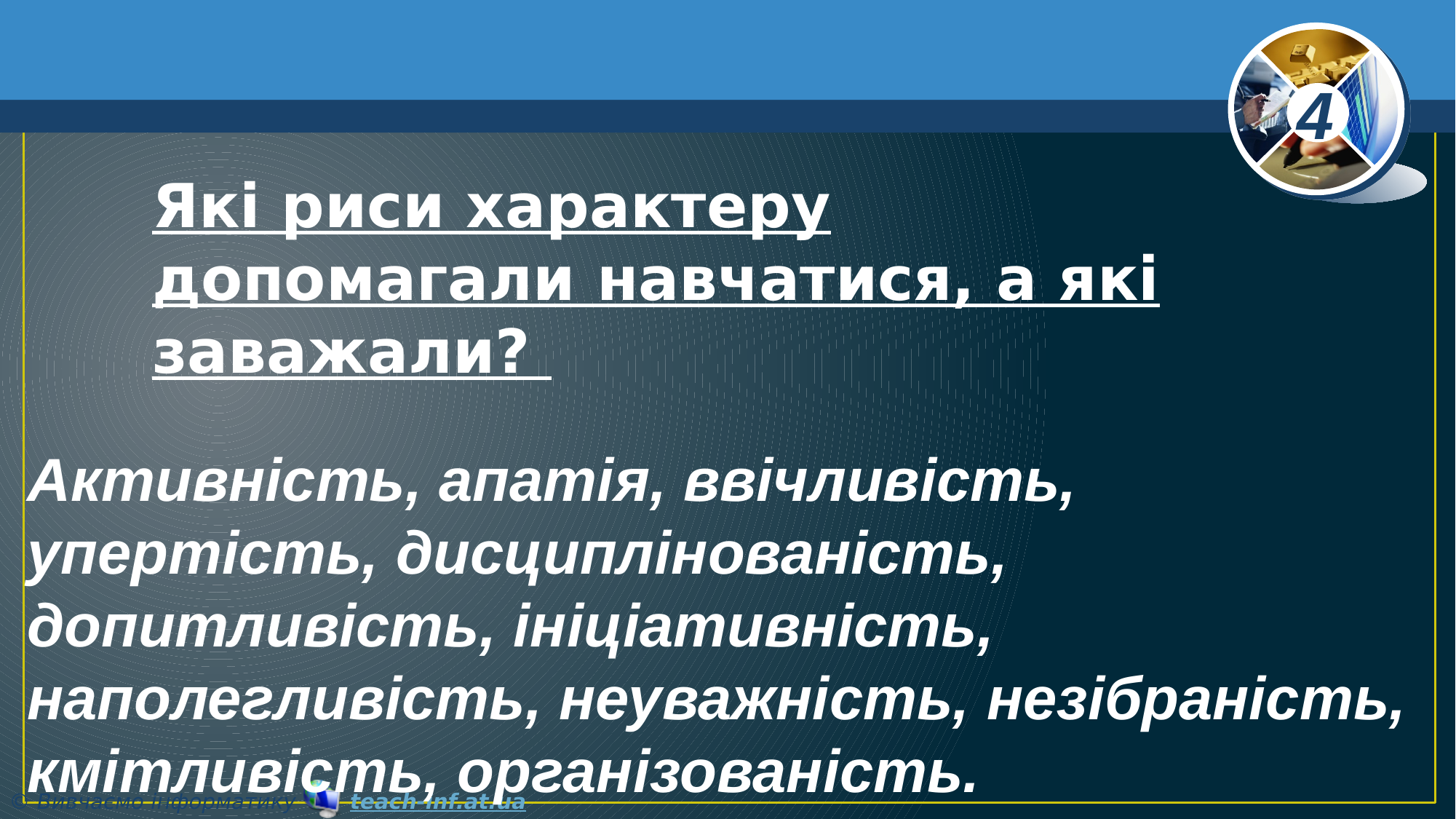

# Які риси характеру допомагали навчатися, а які заважали?
Активність, апатія, ввічливість, упертість, дисциплінованість, допитливість, ініціативність, наполегливість, неуважність, незібраність, кмітливість, організованість.